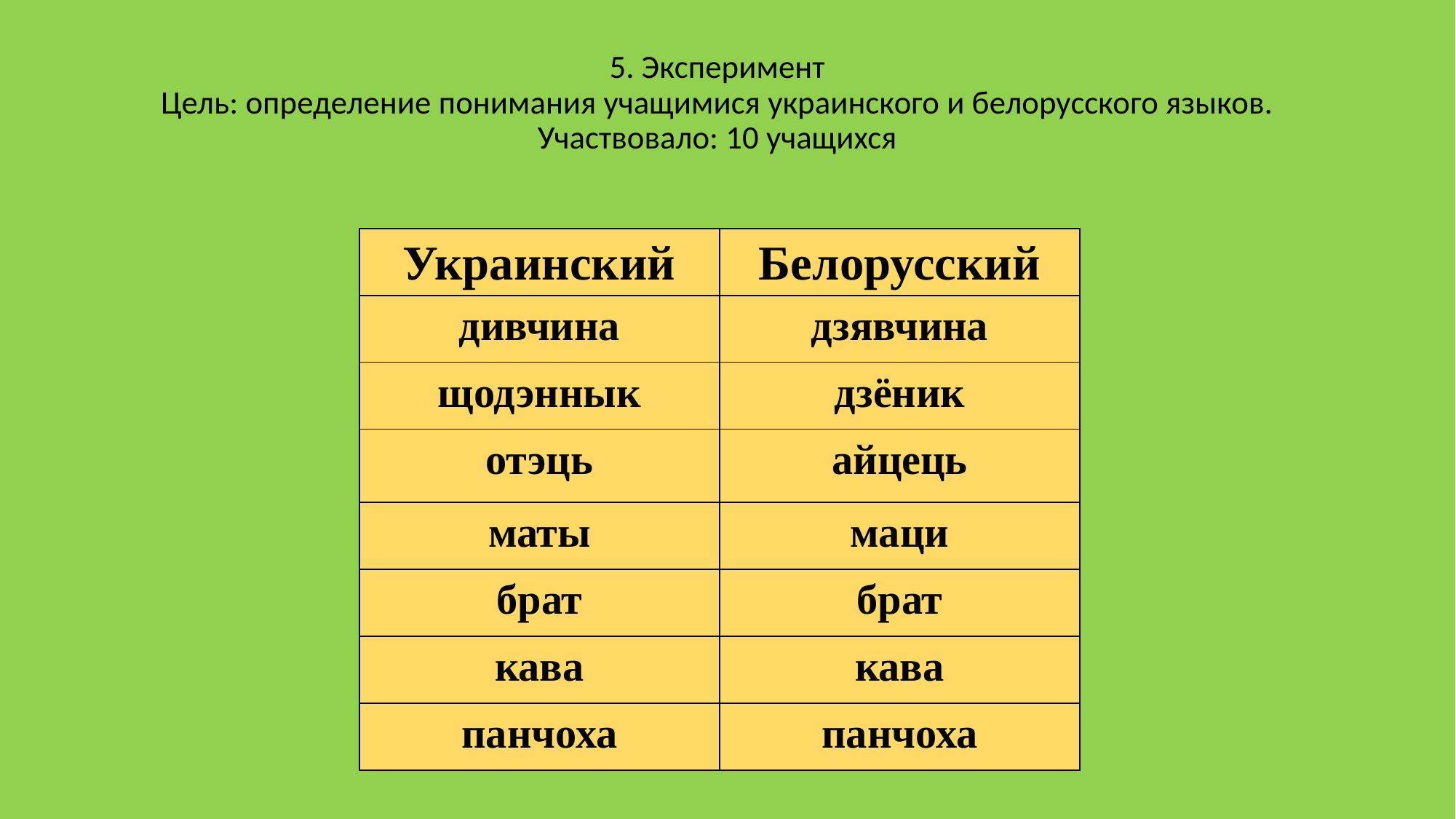

# 5. Эксперимент Цель: определение понимания учащимися украинского и белорусского языков. Участвовало: 10 учащихся

| Украинский | Белорусский |
| --- | --- |
| дивчина | дзявчина |
| щодэннык | дзёник |
| отэць | айцець |
| маты | маци |
| брат | брат |
| кава | кава |
| панчоха | панчоха |